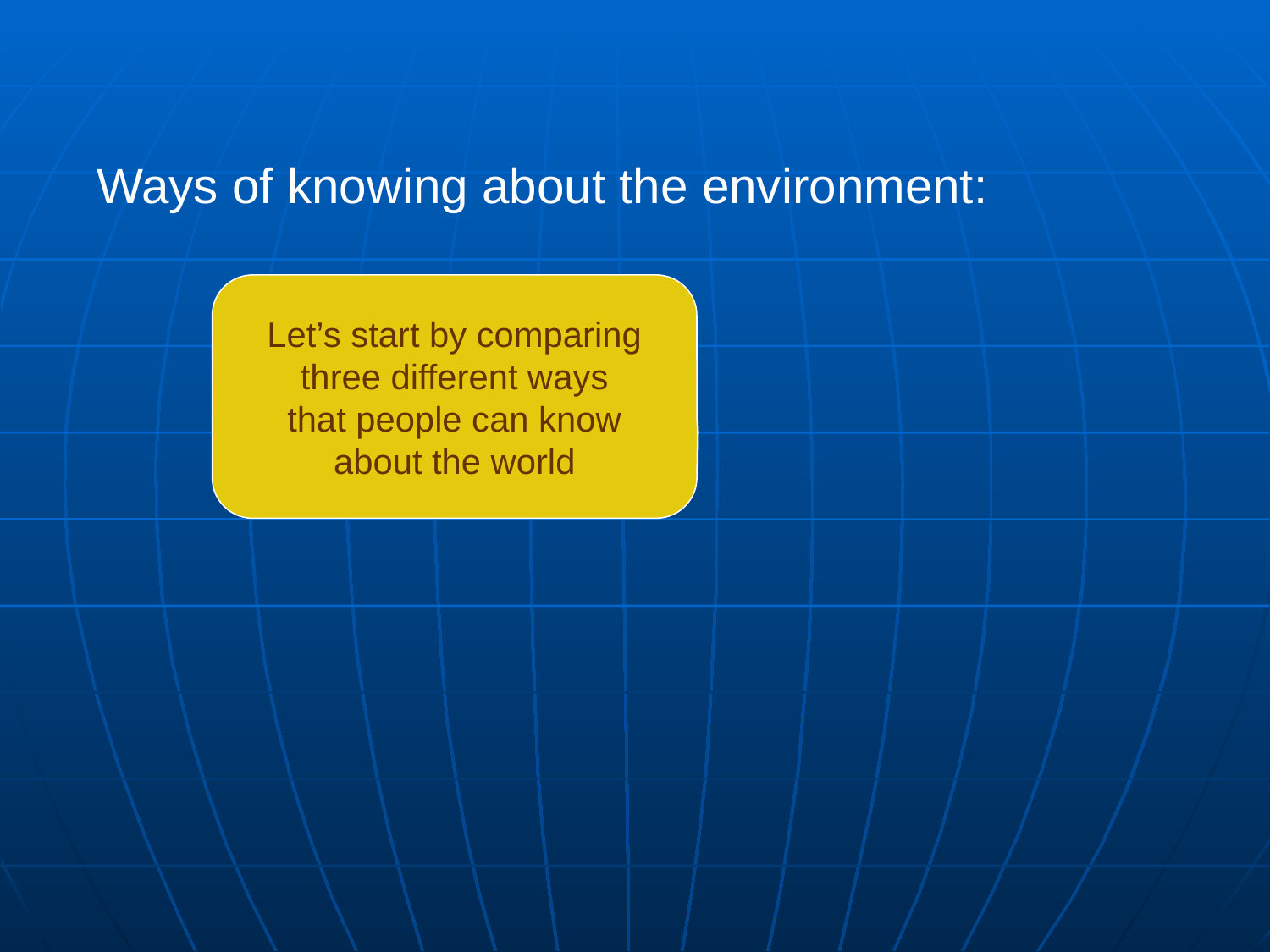

Ways of knowing about the environment:

Let’s start by comparing
three different ways
that people can know
about the world